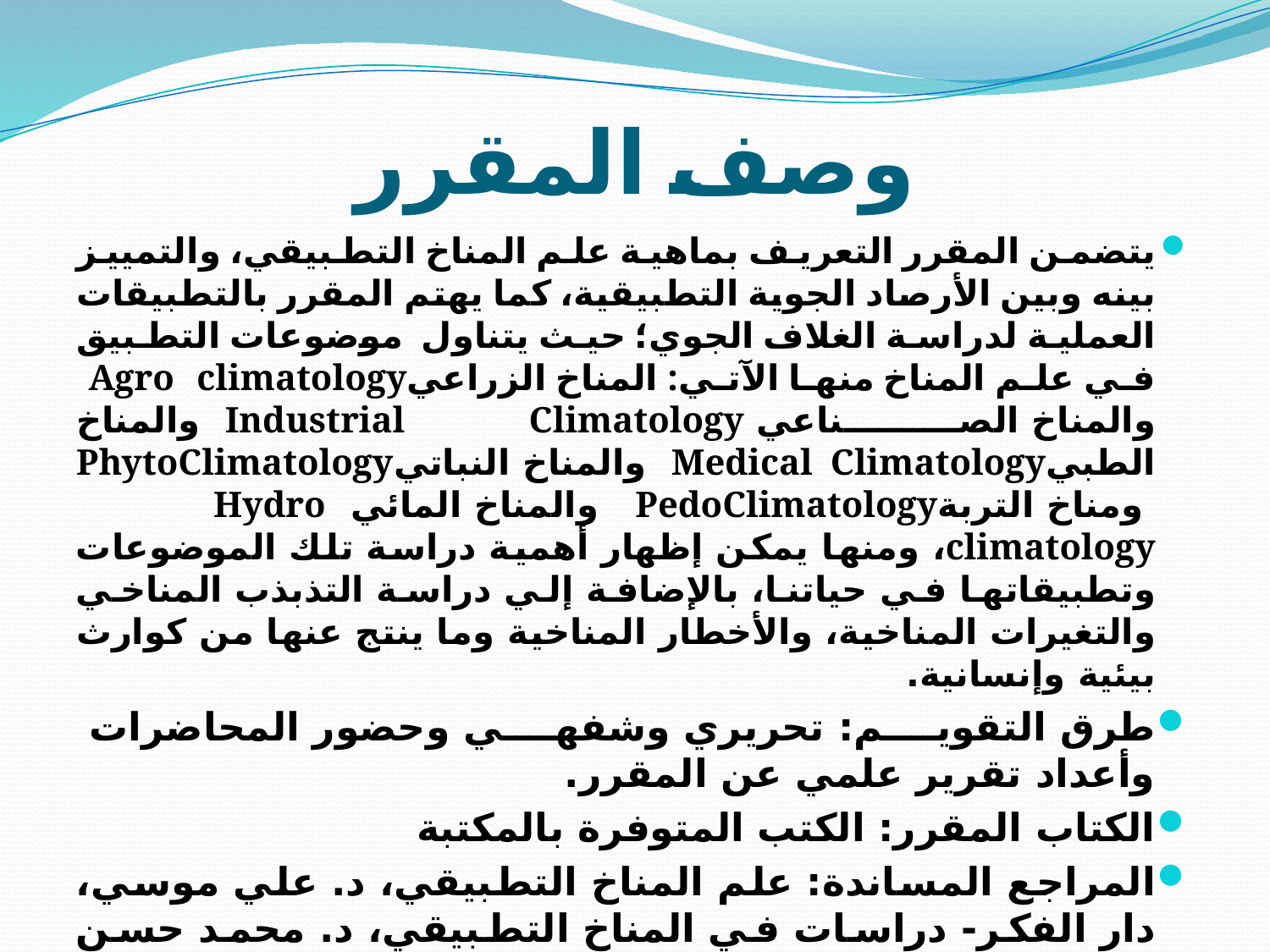

# وصف المقرر
يتضمن المقرر التعريف بماهية علم المناخ التطبيقي، والتمييز بينه وبين الأرصاد الجوية التطبيقية، كما يهتم المقرر بالتطبيقات العملية لدراسة الغلاف الجوي؛ حيث يتناول  موضوعات التطبيق في علم المناخ منها الآتي: المناخ الزراعيAgro climatology  والمناخ الصناعي Industrial Climatology  والمناخ الطبيMedical Climatology  والمناخ النباتيPhytoClimatology  ومناخ التربةPedoClimatology   والمناخ المائي  Hydro climatology، ومنها يمكن إظهار أهمية دراسة تلك الموضوعات وتطبيقاتها في حياتنا، بالإضافة إلي دراسة التذبذب المناخي والتغيرات المناخية، والأخطار المناخية وما ينتج عنها من كوارث بيئية وإنسانية.
طرق التقويم: تحريري وشفهي وحضور المحاضرات  وأعداد تقرير علمي عن المقرر.
الكتاب المقرر: الكتب المتوفرة بالمكتبة
المراجع المساندة: علم المناخ التطبيقي، د. علي موسي، دار الفكر- دراسات في المناخ التطبيقي، د. محمد حسن شرف، دار المعرفة الجامعية.
درجات التقويم:  20% اختبار أول- 20% اختبار ثان- 10% حضور- 10% التقرير العلمي- 40% الاختبار النهائي.